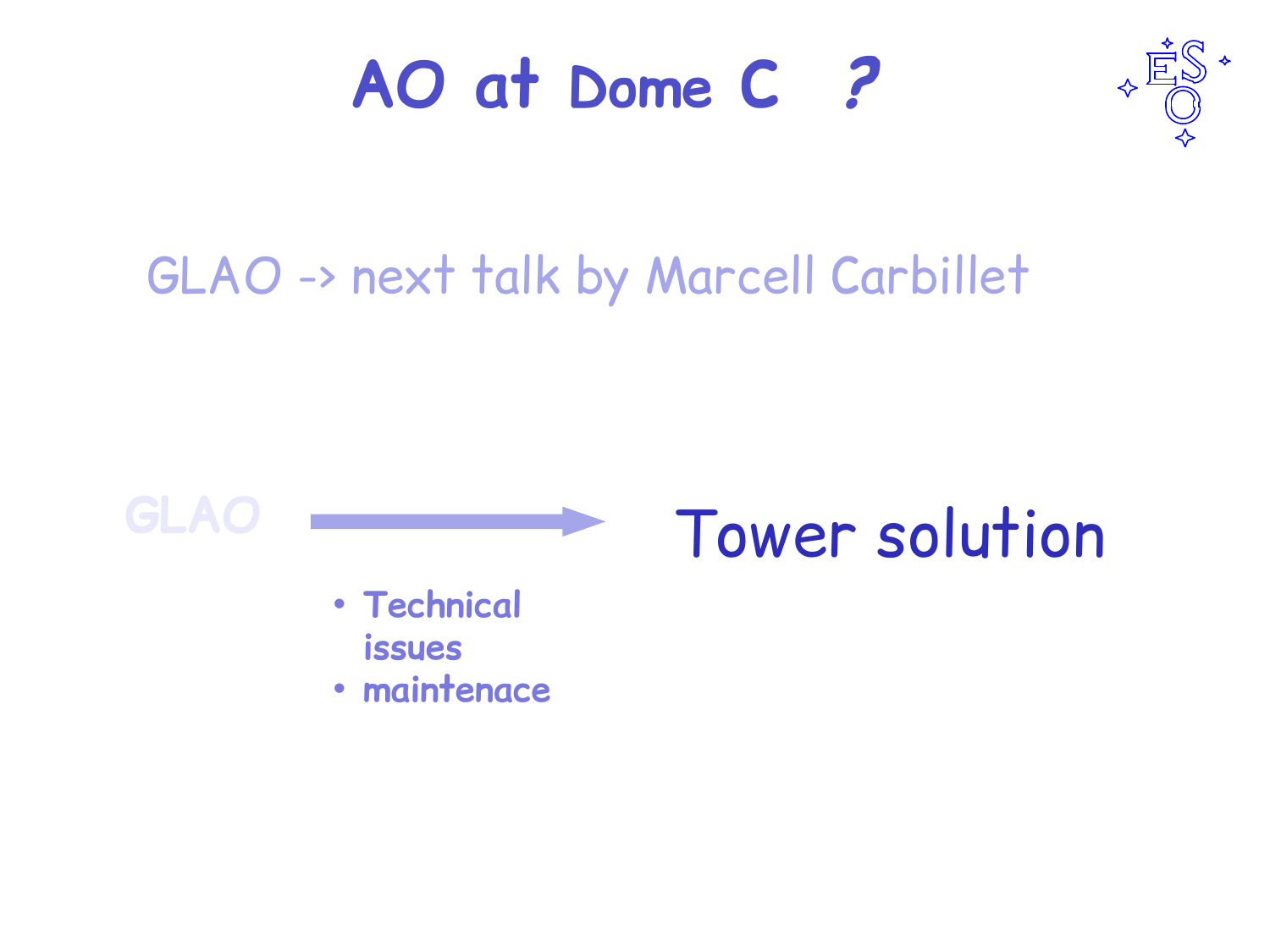

AO at Dome C  ?

GLAO -> next talk by Marcell Carbillet

GLAO
Tower solution

Technical issues
maintenace